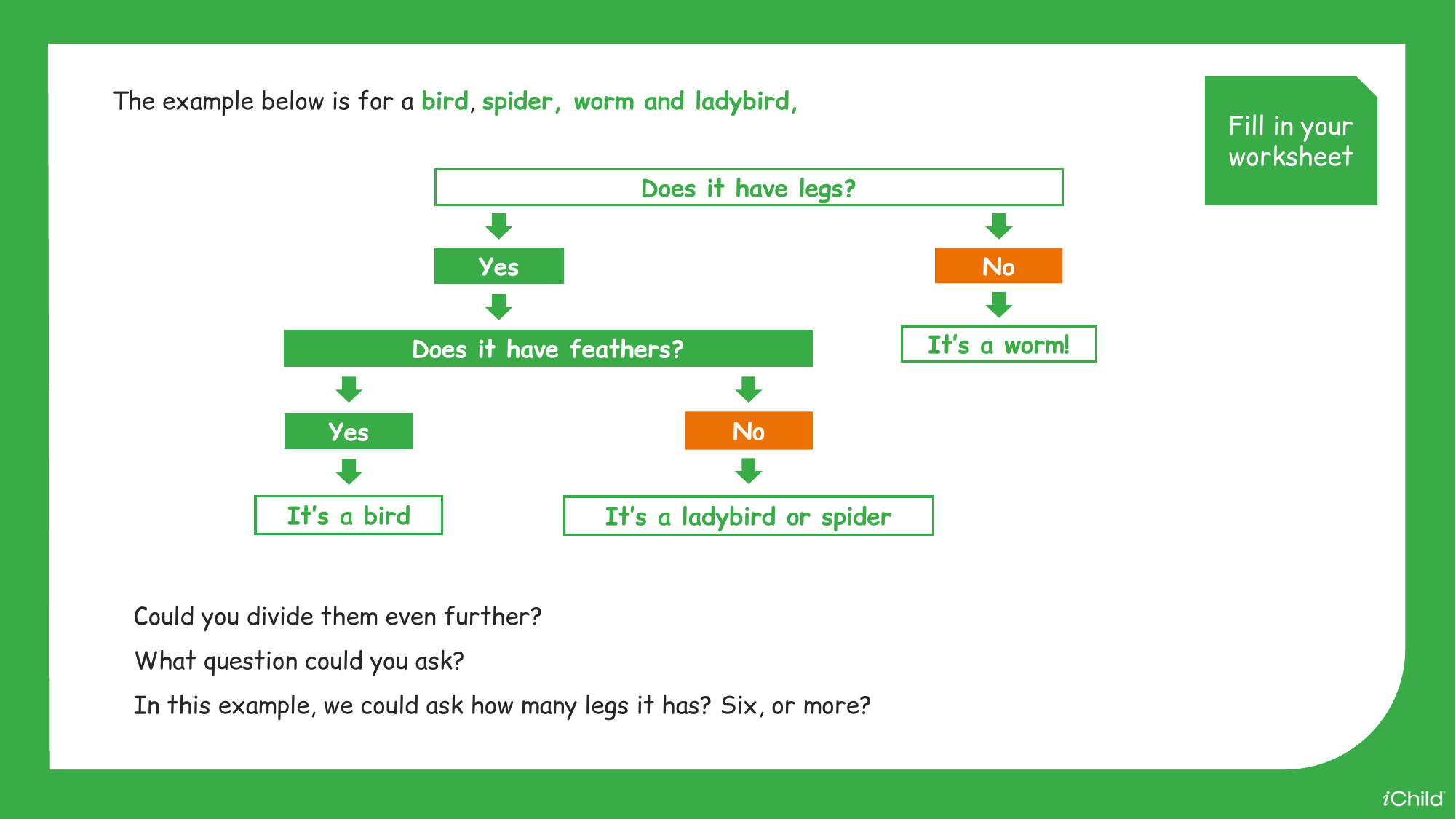

Fill in your worksheet
The example below is for a bird, spider, worm and ladybird,
Does it have legs?

Yes
No

It’s a worm!
Does it have feathers?

No
Yes

It’s a bird
It’s a ladybird or spider
Could you divide them even further?
What question could you ask?
In this example, we could ask how many legs it has? Six, or more?